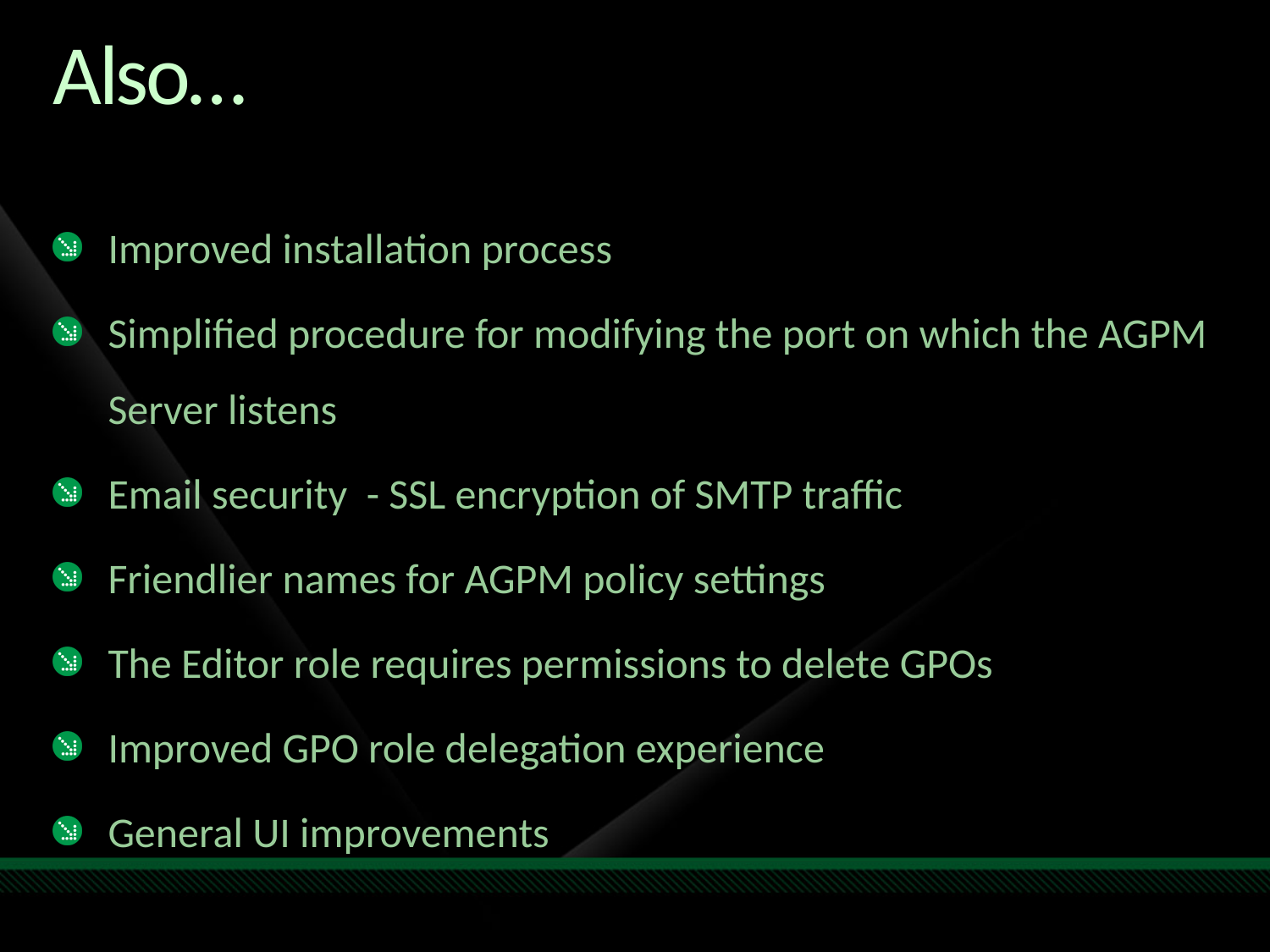

# Also…
Improved installation process
Simplified procedure for modifying the port on which the AGPM Server listens
Email security  - SSL encryption of SMTP traffic
Friendlier names for AGPM policy settings
The Editor role requires permissions to delete GPOs
Improved GPO role delegation experience
General UI improvements